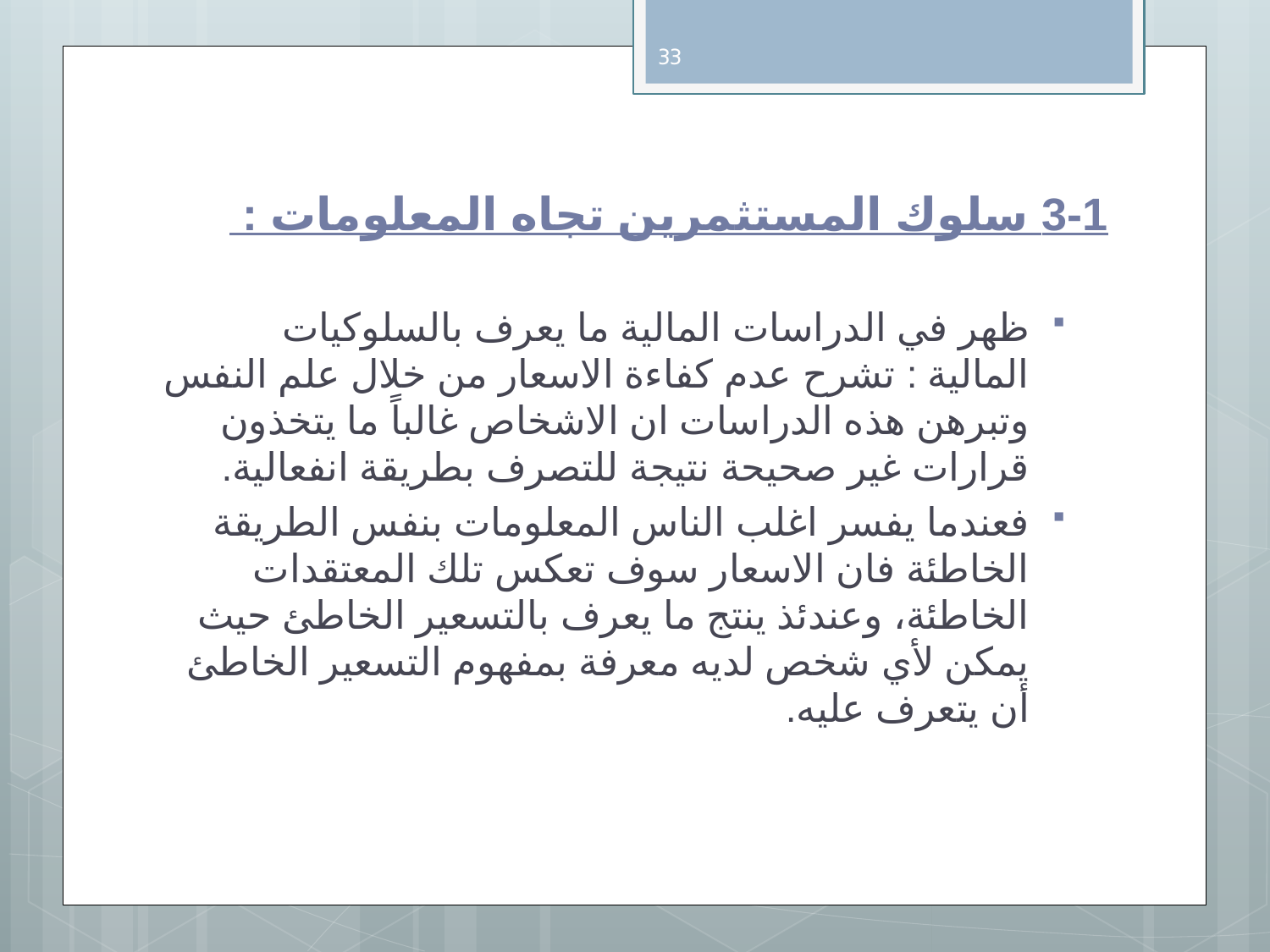

33
# 3-1 سلوك المستثمرين تجاه المعلومات :
ظهر في الدراسات المالية ما يعرف بالسلوكيات المالية : تشرح عدم كفاءة الاسعار من خلال علم النفس وتبرهن هذه الدراسات ان الاشخاص غالباً ما يتخذون قرارات غير صحيحة نتيجة للتصرف بطريقة انفعالية.
فعندما يفسر اغلب الناس المعلومات بنفس الطريقة الخاطئة فان الاسعار سوف تعكس تلك المعتقدات الخاطئة، وعندئذ ينتج ما يعرف بالتسعير الخاطئ حيث يمكن لأي شخص لديه معرفة بمفهوم التسعير الخاطئ أن يتعرف عليه.